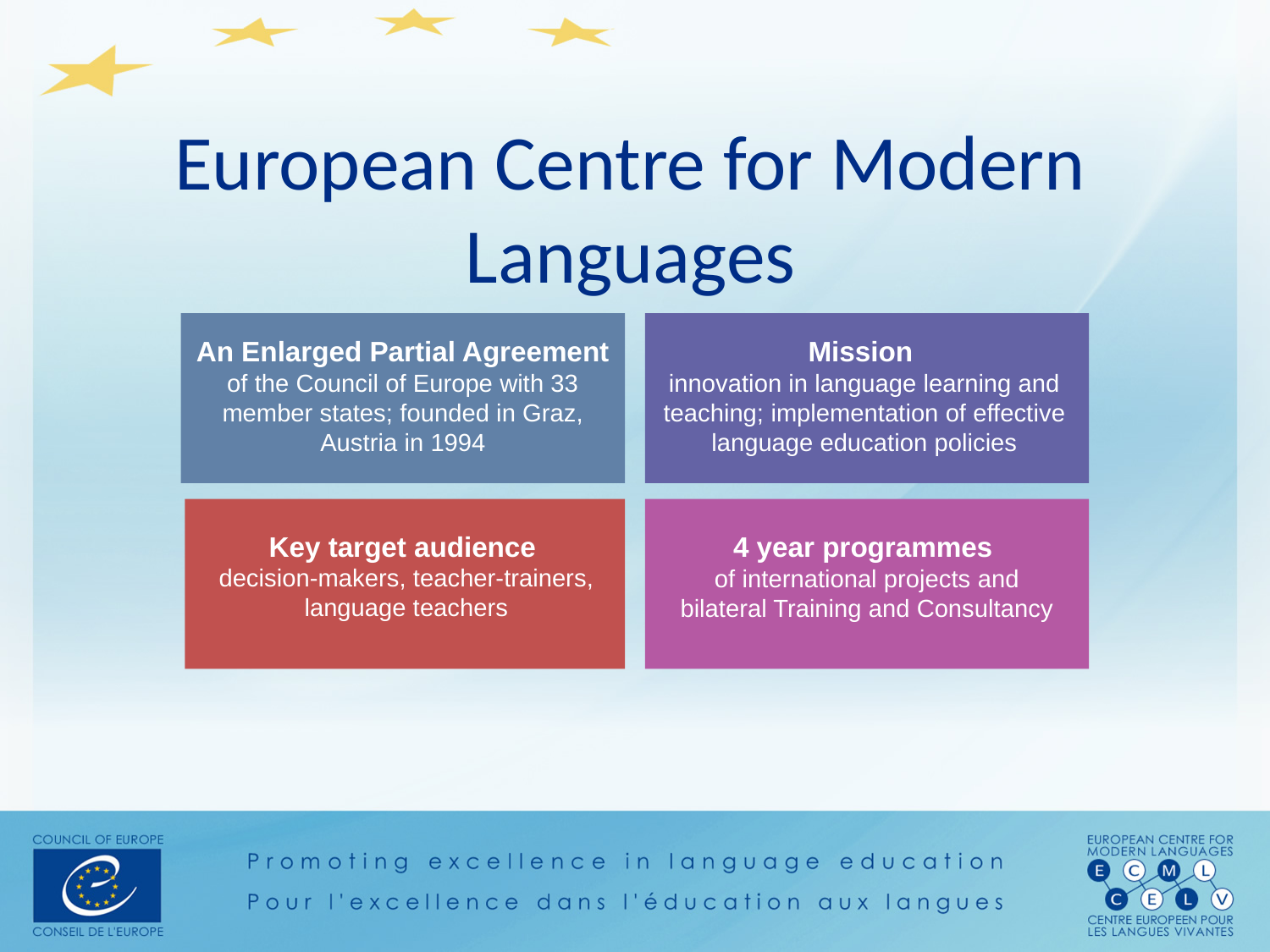

# European Centre for Modern Languages

Mission
innovation in language learning and teaching; implementation of effective language education policies

An Enlarged Partial Agreement
of the Council of Europe with 33 member states; founded in Graz, Austria in 1994

Key target audience
decision-makers, teacher-trainers, language teachers

4 year programmes
of international projects and bilateral Training and Consultancy